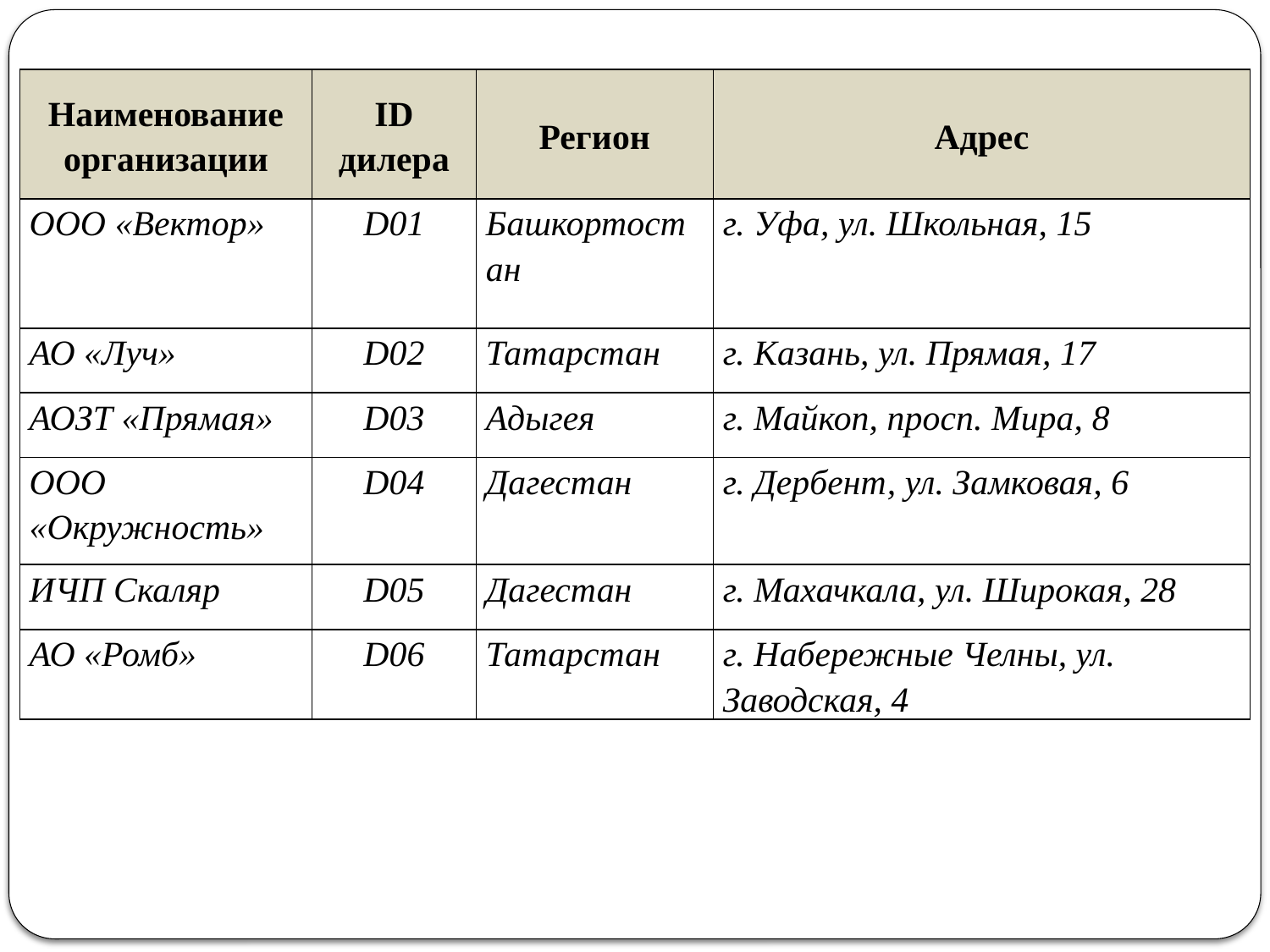

#
| Наименование организации | ID дилера | Регион | Адрес |
| --- | --- | --- | --- |
| ООО «Вектор» | D01 | Башкортостан | г. Уфа, ул. Школьная, 15 |
| АО «Луч» | D02 | Татарстан | г. Казань, ул. Прямая, 17 |
| АОЗТ «Прямая» | D03 | Адыгея | г. Майкоп, просп. Мира, 8 |
| ООО «Окружность» | D04 | Дагестан | г. Дербент, ул. Замковая, 6 |
| ИЧП Скаляр | D05 | Дагестан | г. Махачкала, ул. Широкая, 28 |
| АО «Ромб» | D06 | Татарстан | г. Набережные Челны, ул. Заводская, 4 |